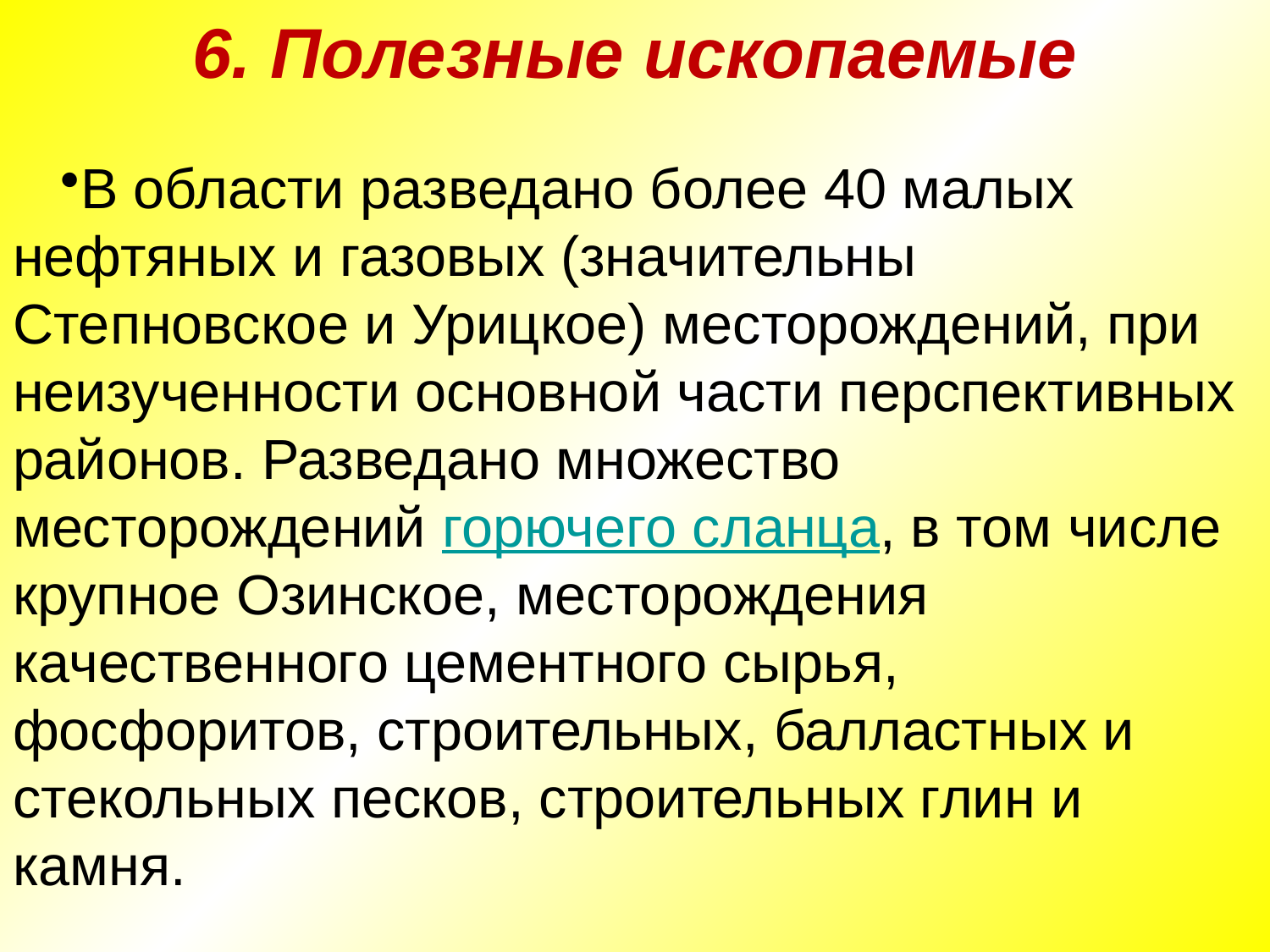

# 6. Полезные ископаемые
В области разведано более 40 малых нефтяных и газовых (значительны Степновское и Урицкое) месторождений, при неизученности основной части перспективных районов. Разведано множество месторождений горючего сланца, в том числе крупное Озинское, месторождения качественного цементного сырья, фосфоритов, строительных, балластных и стекольных песков, строительных глин и камня.